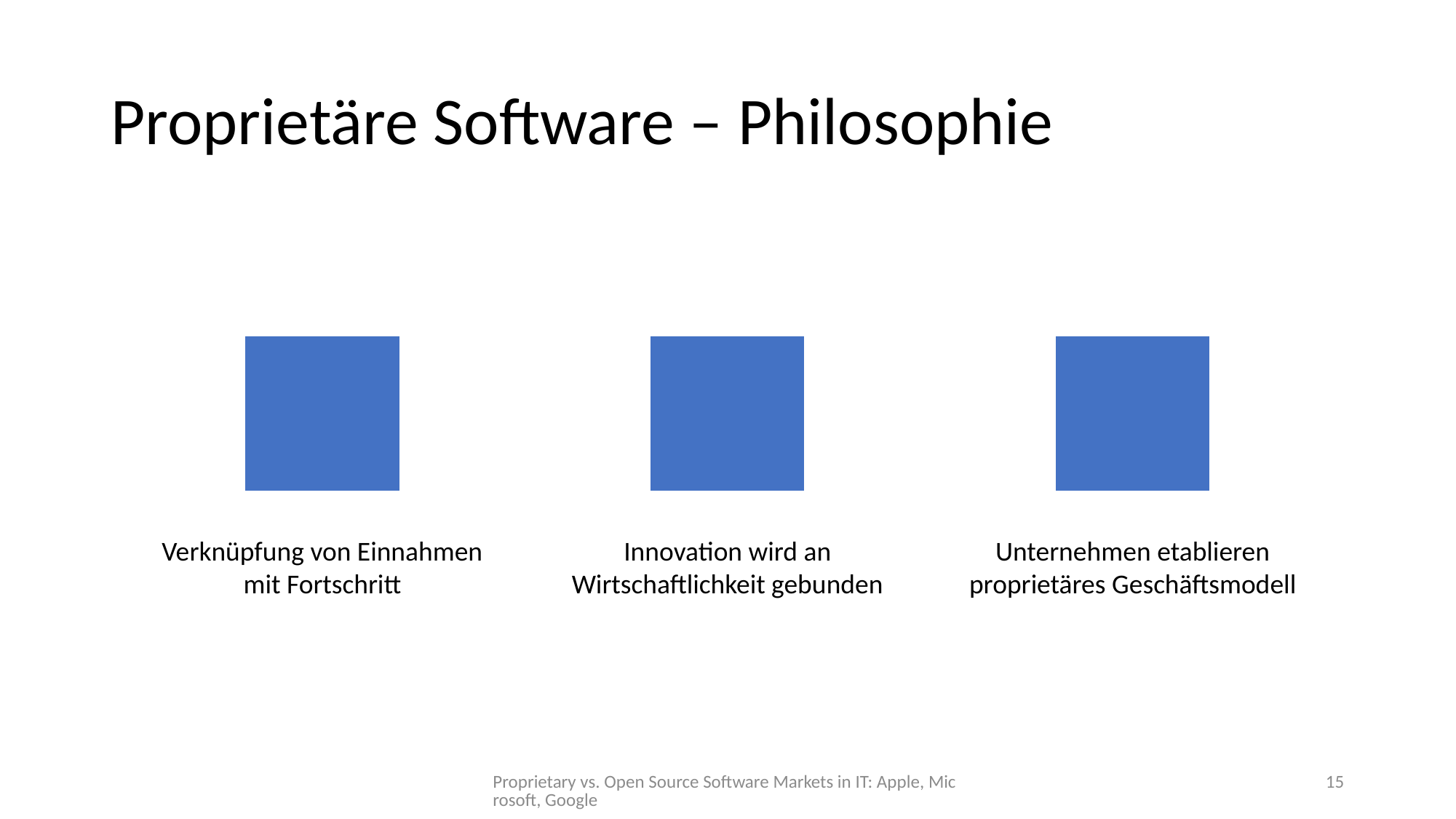

# Proprietäre Software – Philosophie
Verknüpfung von Einnahmen mit Fortschritt
Innovation wird an Wirtschaftlichkeit gebunden
Unternehmen etablieren proprietäres Geschäftsmodell
Proprietary vs. Open Source Software Markets in IT: Apple, Microsoft, Google
15